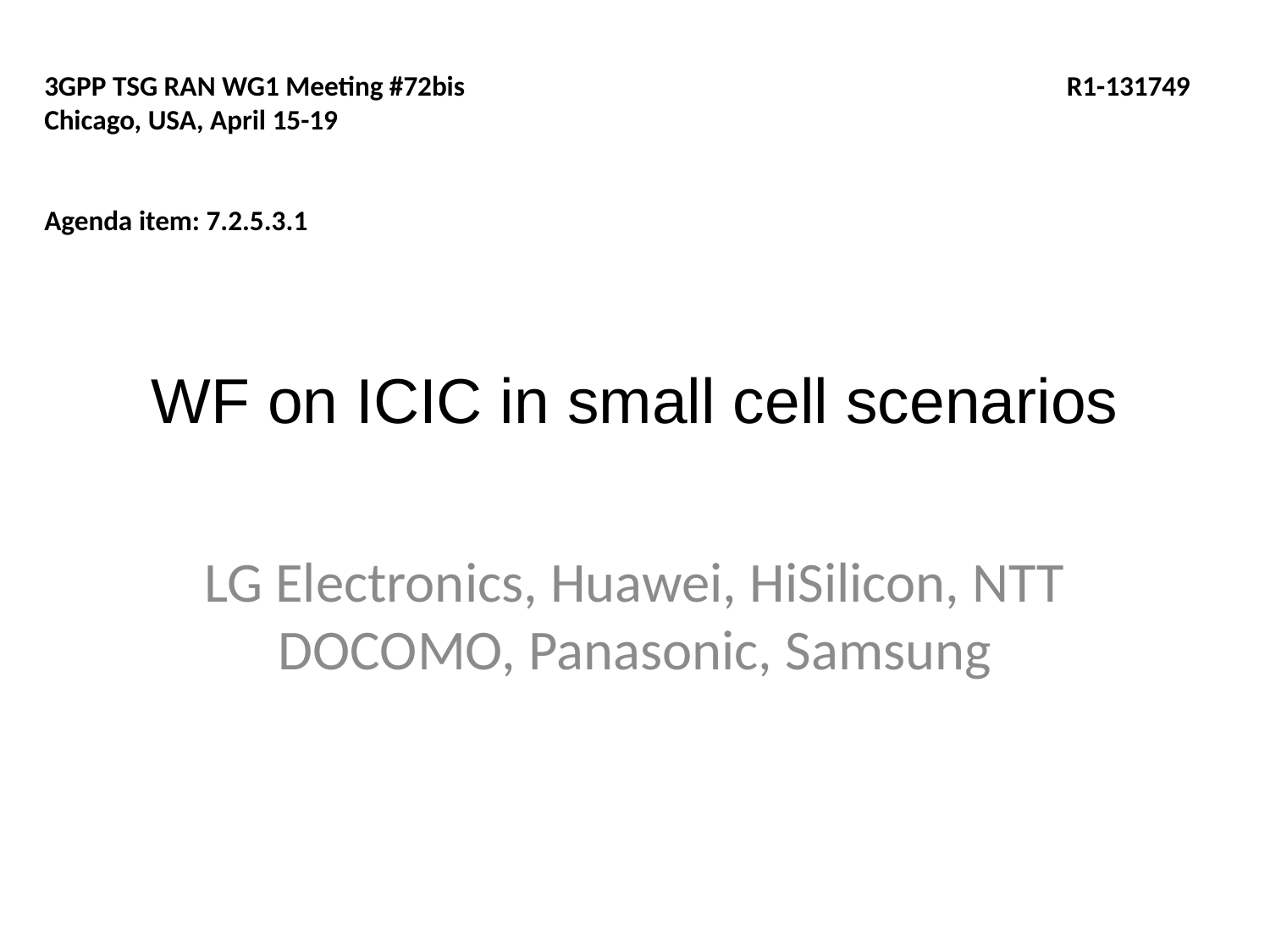

3GPP TSG RAN WG1 Meeting #72bis                                                  			 R1-131749
Chicago, USA, April 15-19

Agenda item: 7.2.5.3.1
# WF on ICIC in small cell scenarios
LG Electronics, Huawei, HiSilicon, NTT DOCOMO, Panasonic, Samsung